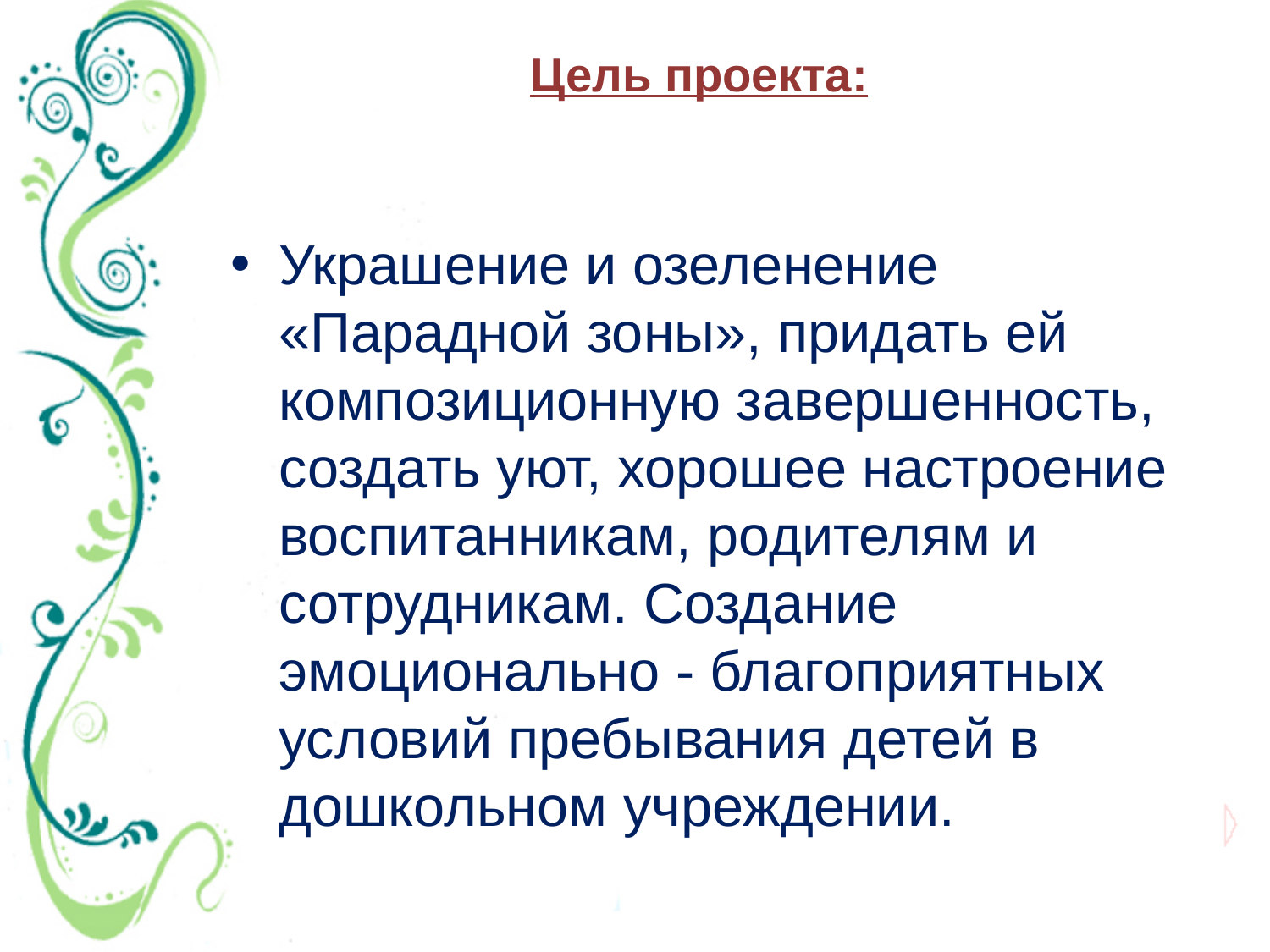

# Цель проекта:
Украшение и озеленение «Парадной зоны», придать ей композиционную завершенность, создать уют, хорошее настроение воспитанникам, родителям и сотрудникам. Создание эмоционально - благоприятных условий пребывания детей в дошкольном учреждении.